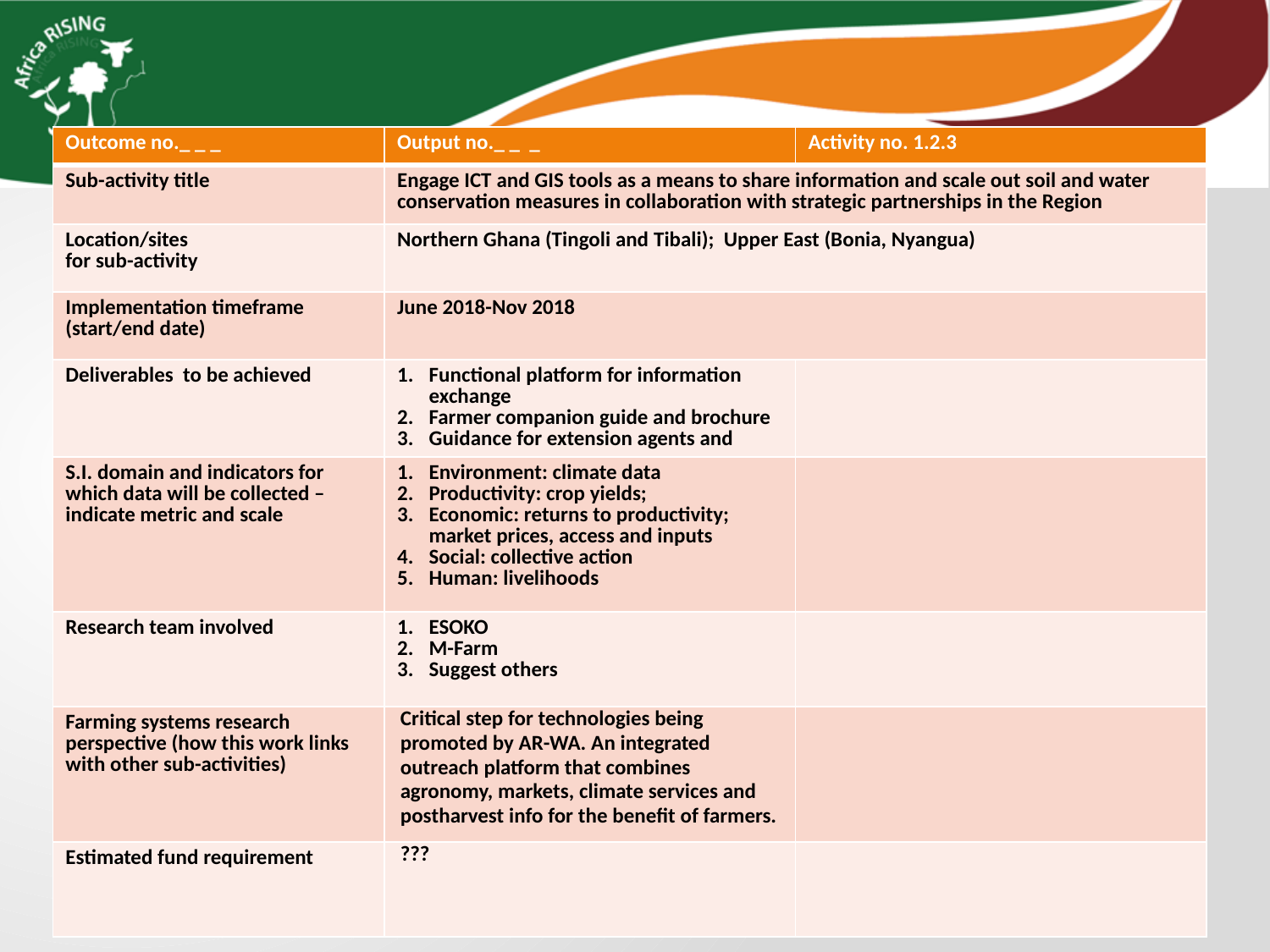

| Outcome no.\_ \_ \_ | Output no.\_ \_ \_ | Activity no. 1.2.3 |
| --- | --- | --- |
| Sub-activity title | Engage ICT and GIS tools as a means to share information and scale out soil and water conservation measures in collaboration with strategic partnerships in the Region |  |
| Location/sites for sub-activity | Northern Ghana (Tingoli and Tibali); Upper East (Bonia, Nyangua) |  |
| Implementation timeframe (start/end date) | June 2018-Nov 2018 |  |
| Deliverables to be achieved | Functional platform for information exchange Farmer companion guide and brochure Guidance for extension agents and |  |
| S.I. domain and indicators for which data will be collected – indicate metric and scale | Environment: climate data Productivity: crop yields; Economic: returns to productivity; market prices, access and inputs Social: collective action Human: livelihoods |  |
| Research team involved | ESOKO M-Farm Suggest others |  |
| Farming systems research perspective (how this work links with other sub-activities) | Critical step for technologies being promoted by AR-WA. An integrated outreach platform that combines agronomy, markets, climate services and postharvest info for the benefit of farmers. |  |
| Estimated fund requirement | ??? |  |